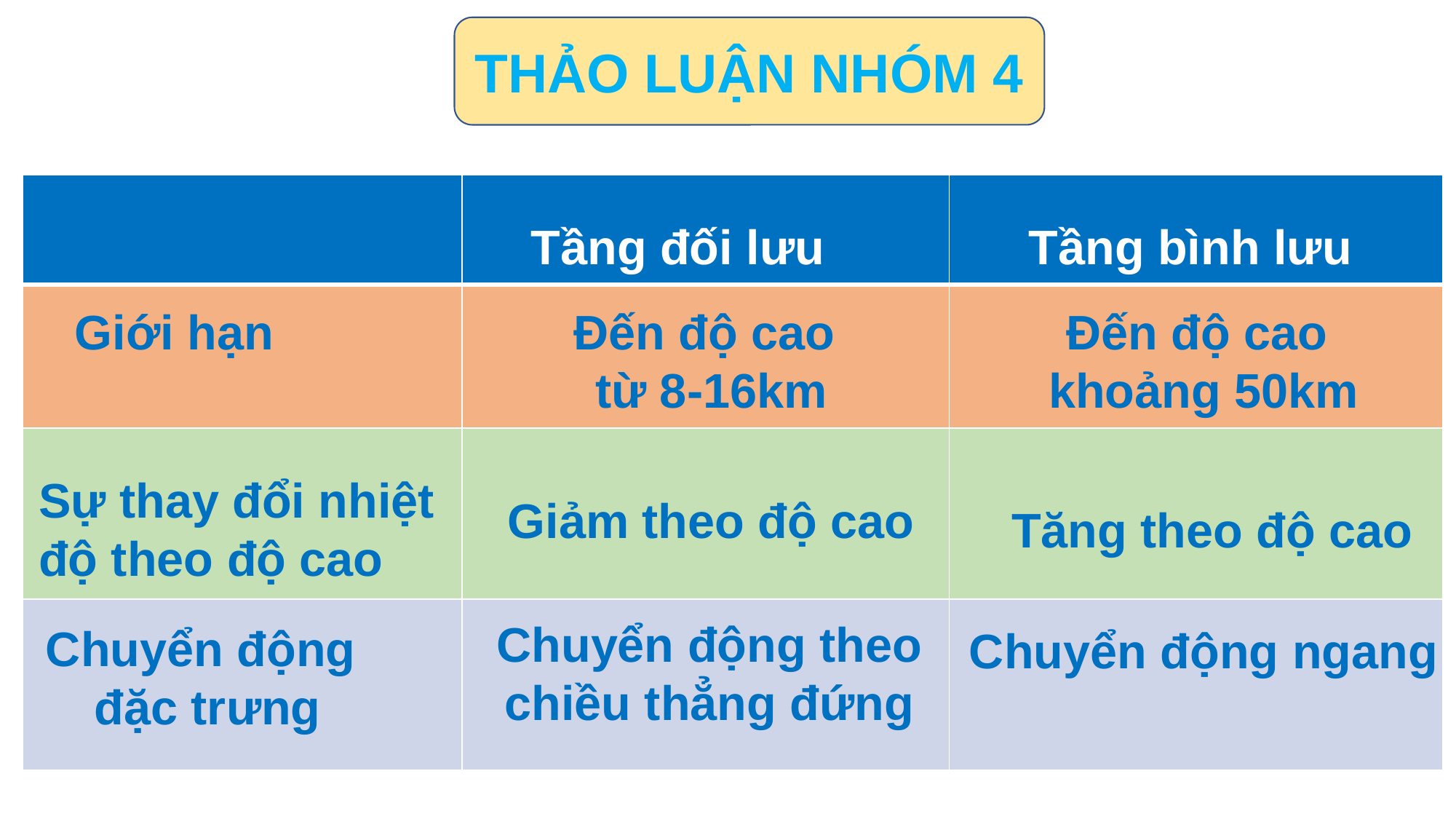

THẢO LUẬN NHÓM 4
|  |  |  |
| --- | --- | --- |
|  |  |  |
|  |  |  |
|  |  |  |
Tầng bình lưu
Tầng đối lưu
Giới hạn
Đến độ cao
từ 8-16km
Đến độ cao
khoảng 50km
Sự thay đổi nhiệt độ theo độ cao
Giảm theo độ cao
Tăng theo độ cao
Chuyển động theo chiều thẳng đứng
Chuyển động
đặc trưng
Chuyển động ngang